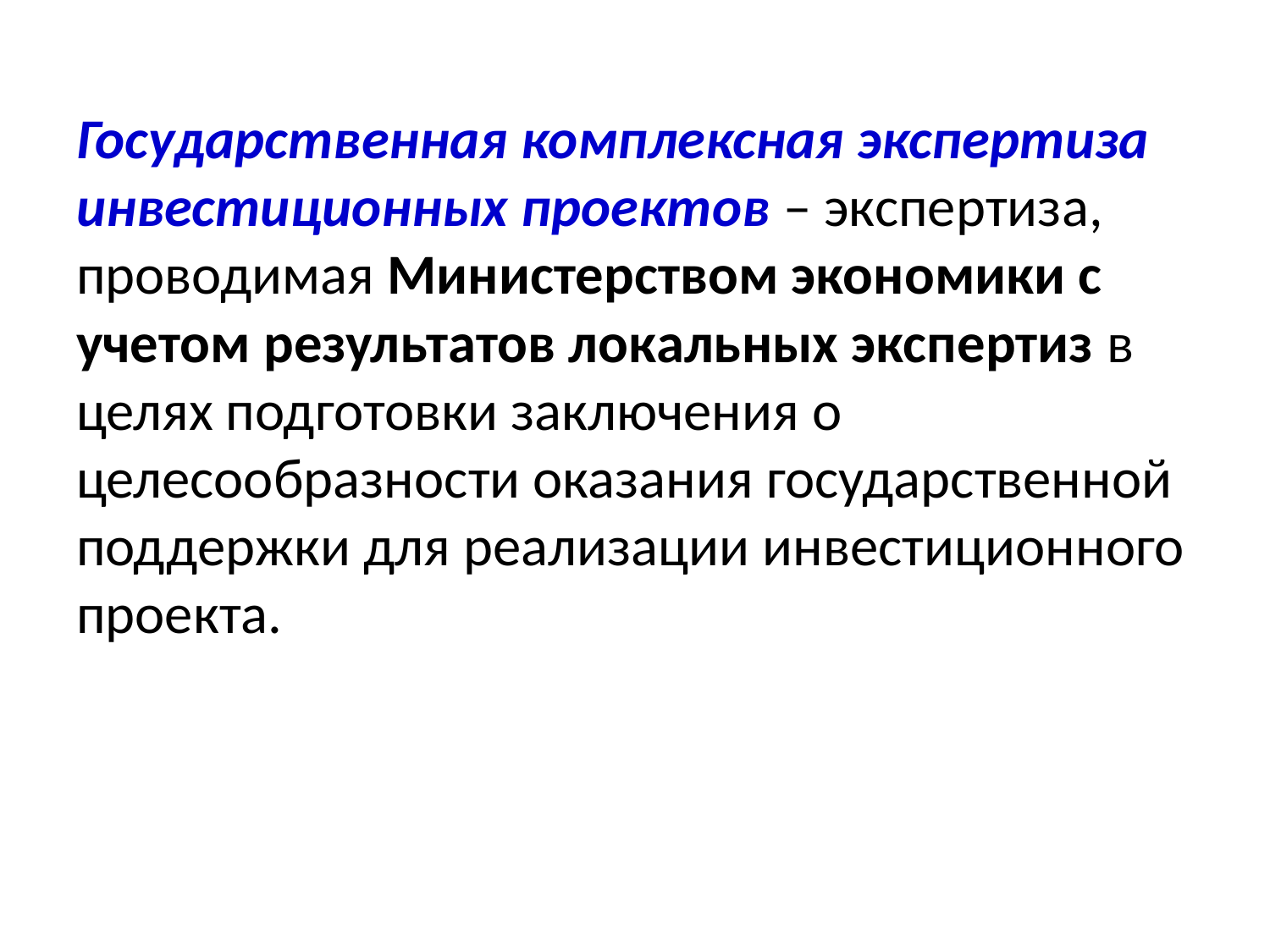

Государственная комплексная экспертиза инвестиционных проектов – экспертиза, проводимая Министерством экономики с учетом результатов локальных экспертиз в целях подготовки заключения о целесообразности оказания государственной поддержки для реализации инвестиционного проекта.